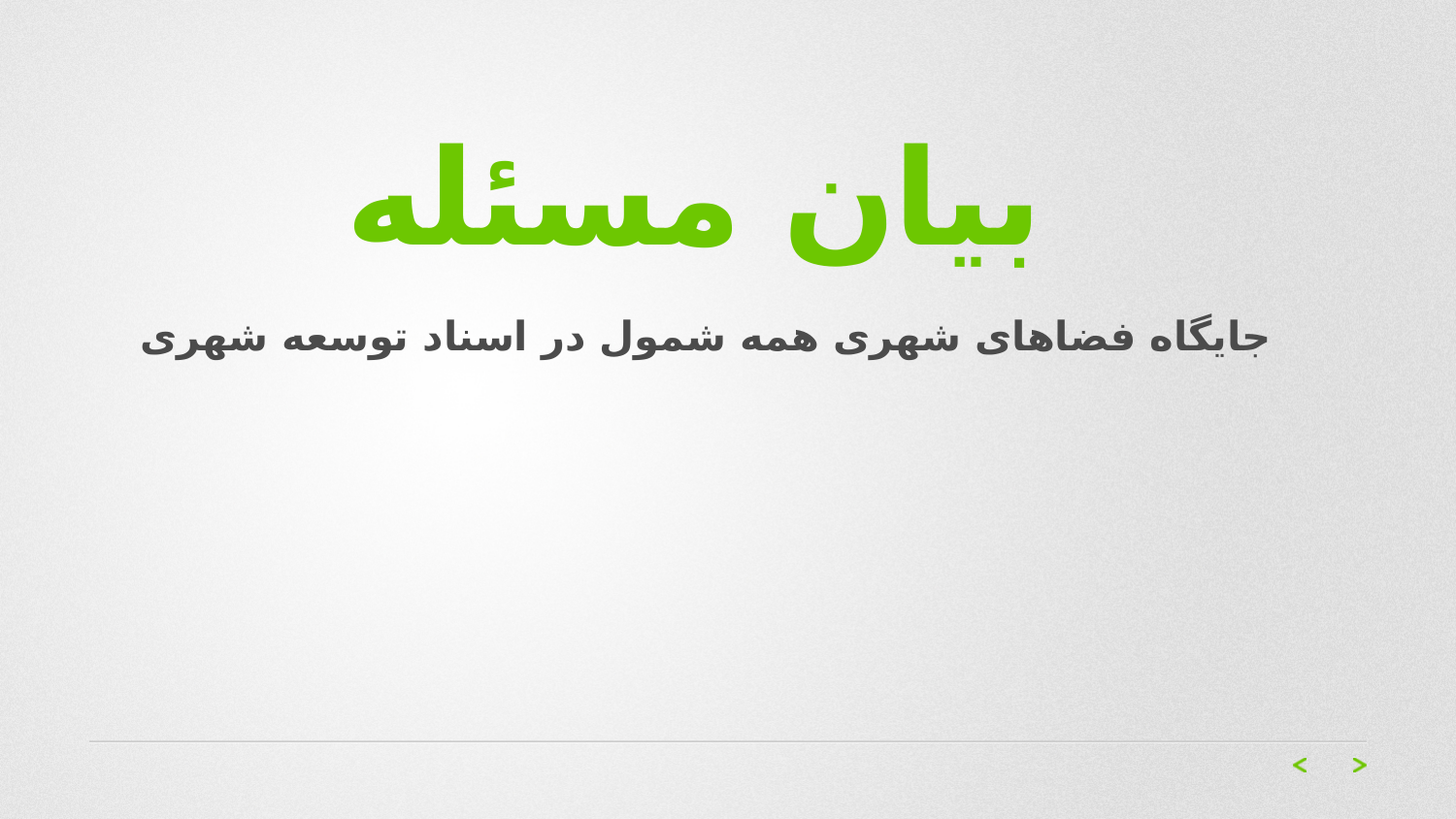

# بیان مسئله
جایگاه فضاهای شهری همه شمول در اسناد توسعه شهری